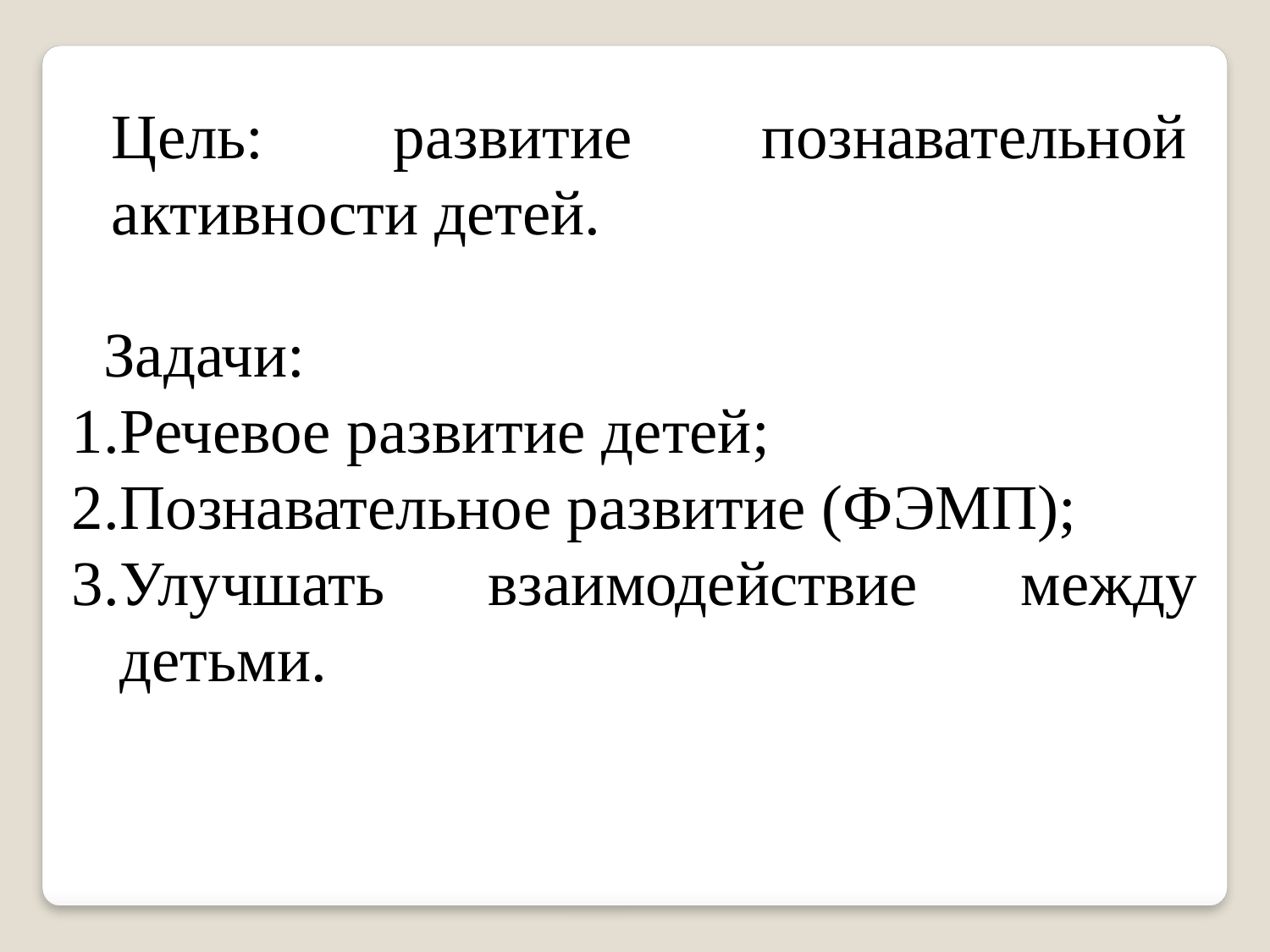

Цель: развитие познавательной активности детей.
  Задачи:
Речевое развитие детей;
Познавательное развитие (ФЭМП);
Улучшать взаимодействие между детьми.